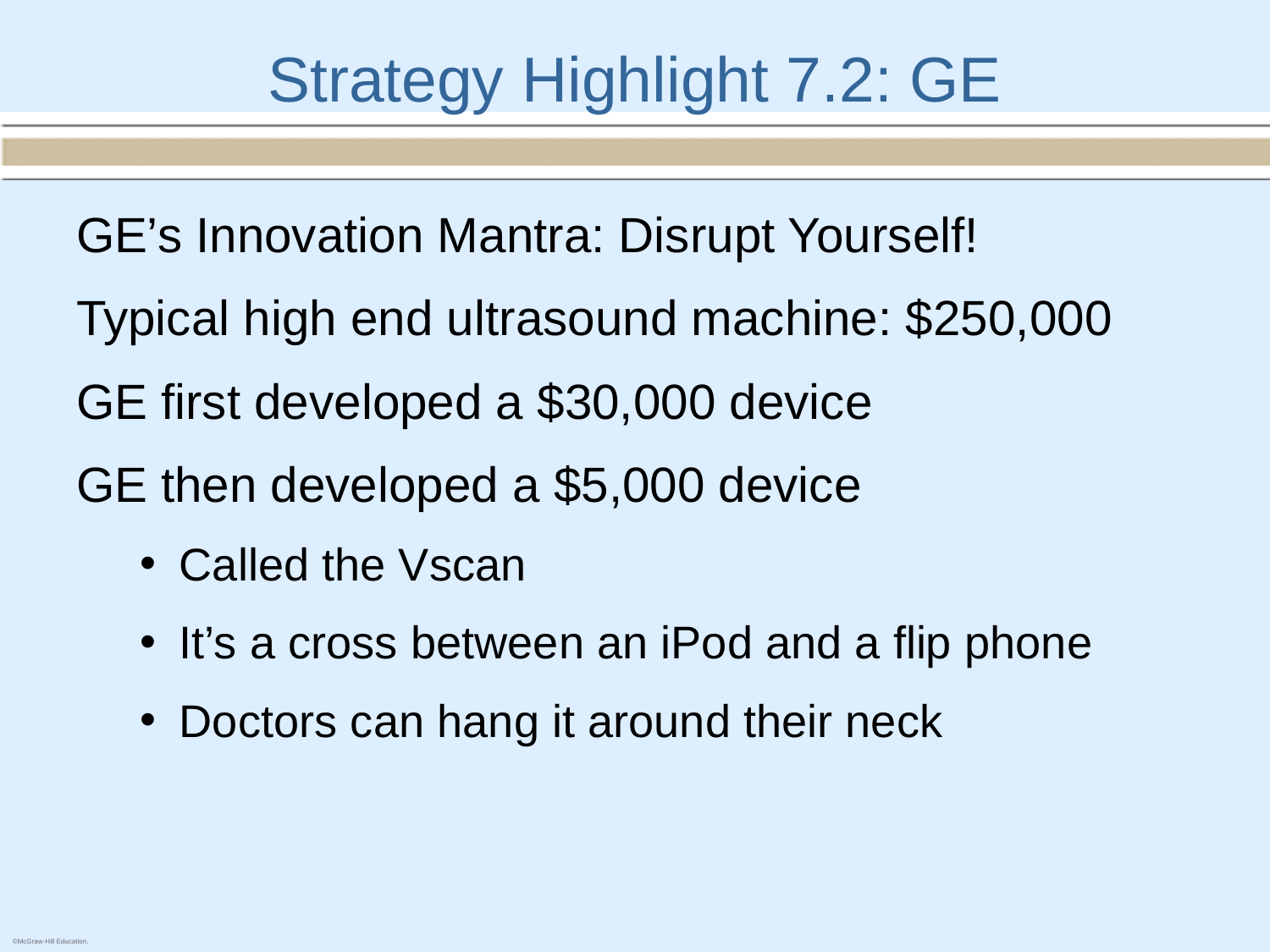

# Strategy Highlight 7.2: GE
GE’s Innovation Mantra: Disrupt Yourself!
Typical high end ultrasound machine: $250,000
GE first developed a $30,000 device
GE then developed a $5,000 device
Called the Vscan
It’s a cross between an iPod and a flip phone
Doctors can hang it around their neck